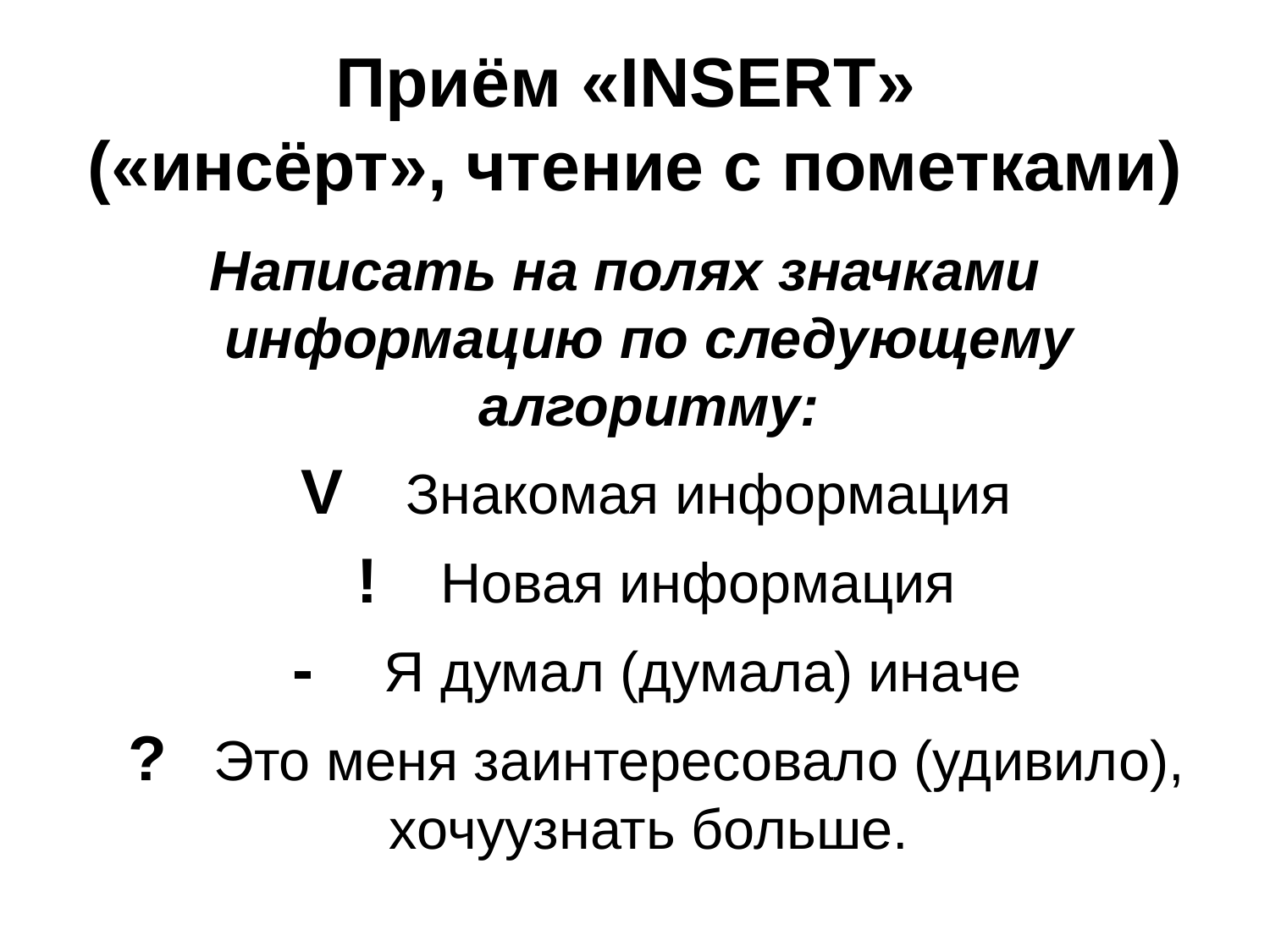

# Приём «INSERT» («инсёрт», чтение с пометками)
Написать на полях значками информацию по следующему алгоритму:
    V    Знакомая информация
    !    Новая информация
    -    Я думал (думала) иначе
    ?   Это меня заинтересовало (удивило), хочуузнать больше.